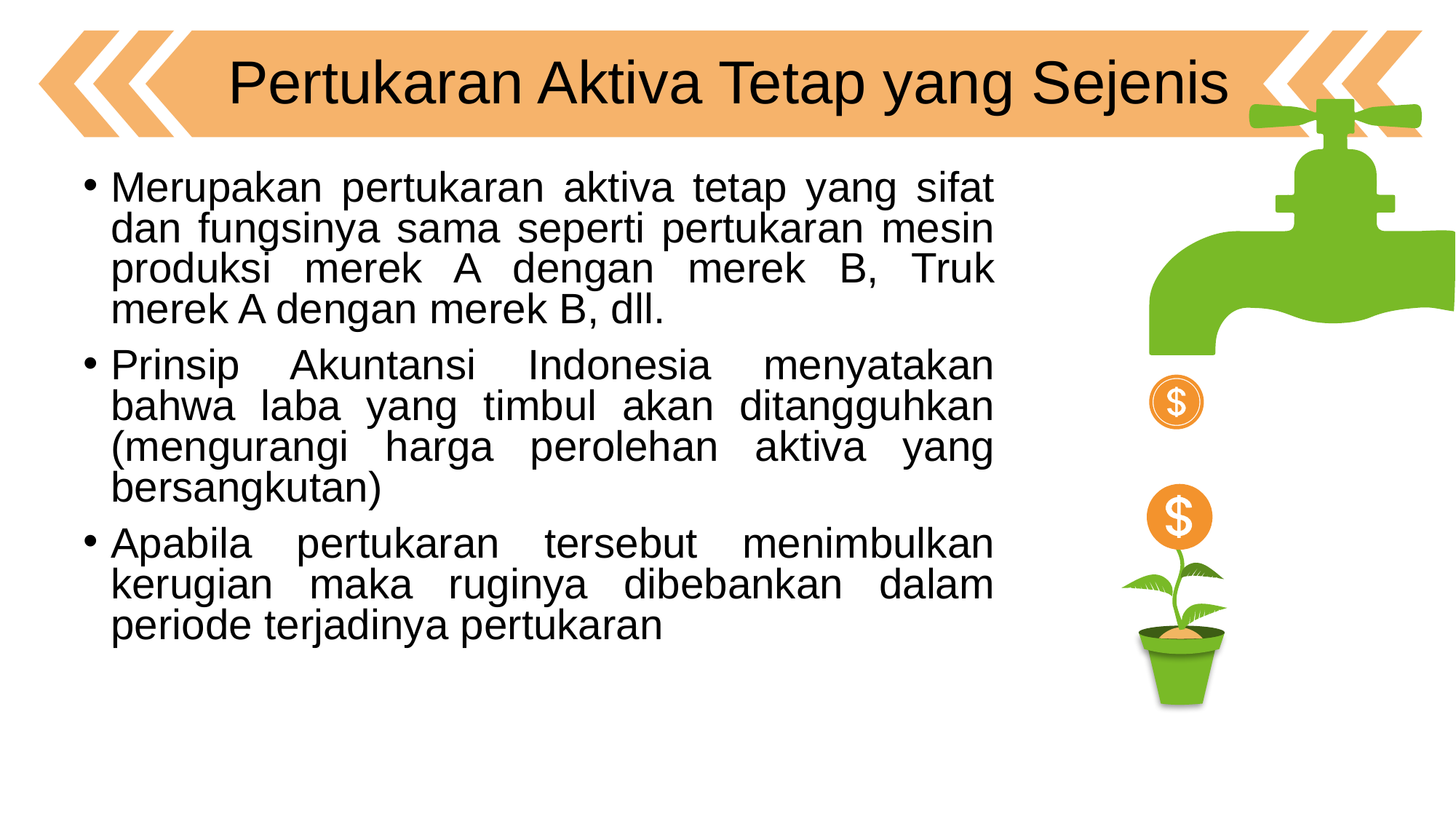

Pertukaran Aktiva Tetap yang Sejenis

Merupakan pertukaran aktiva tetap yang sifat dan fungsinya sama seperti pertukaran mesin produksi merek A dengan merek B, Truk merek A dengan merek B, dll.
Prinsip Akuntansi Indonesia menyatakan bahwa laba yang timbul akan ditangguhkan (mengurangi harga perolehan aktiva yang bersangkutan)
Apabila pertukaran tersebut menimbulkan kerugian maka ruginya dibebankan dalam periode terjadinya pertukaran